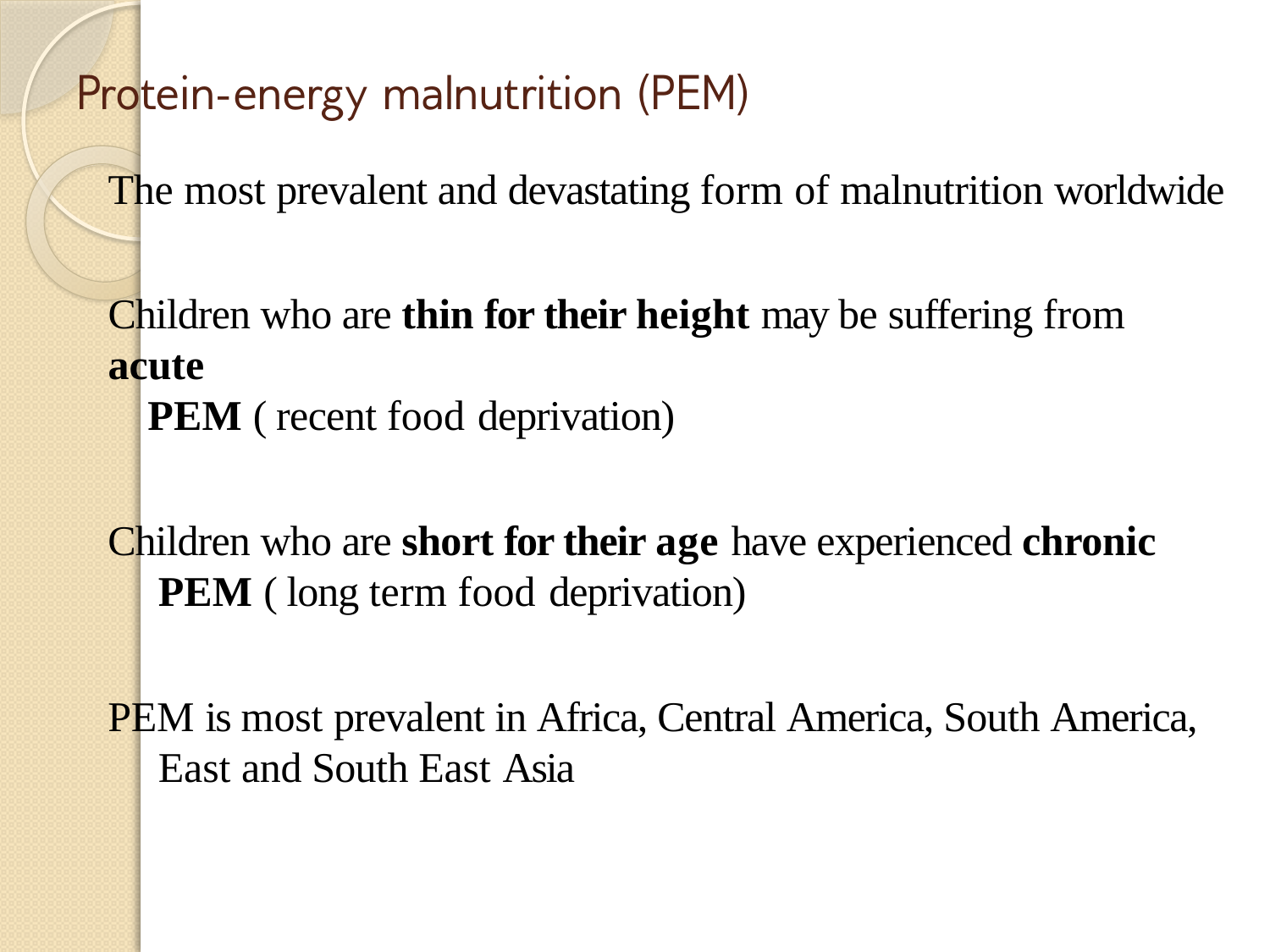

# Protein-energy malnutrition (PEM)
The most prevalent and devastating form of malnutrition worldwide

Children who are thin for their height may be suffering from acute
PEM ( recent food deprivation)

Children who are short for their age have experienced chronic  PEM ( long term food deprivation)

PEM is most prevalent in Africa, Central America, South America,  East and South East Asia